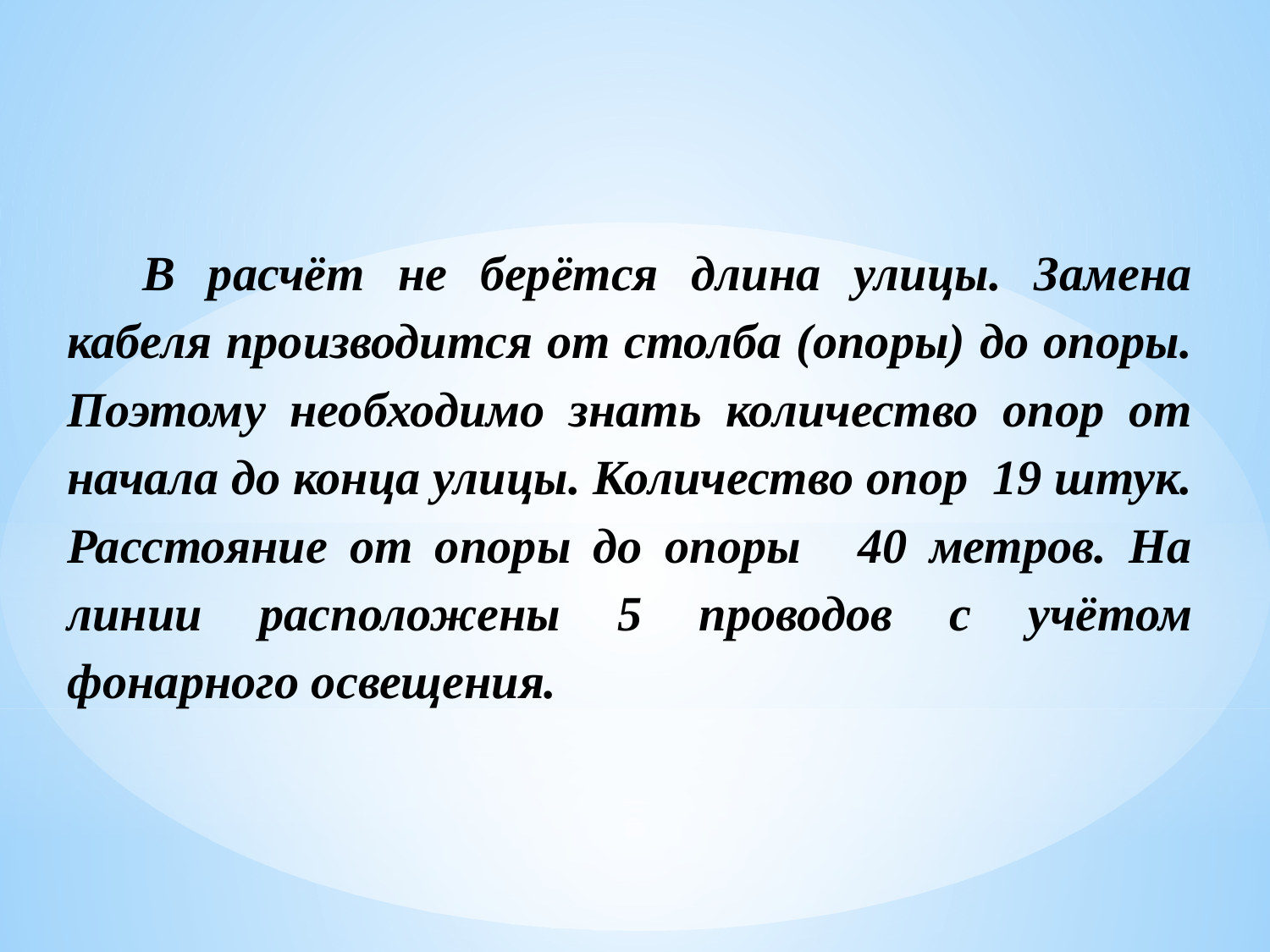

В расчёт не берётся длина улицы. Замена кабеля производится от столба (опоры) до опоры. Поэтому необходимо знать количество опор от начала до конца улицы. Количество опор  19 штук. Расстояние от опоры до опоры   40 метров. На линии расположены 5 проводов с учётом фонарного освещения.